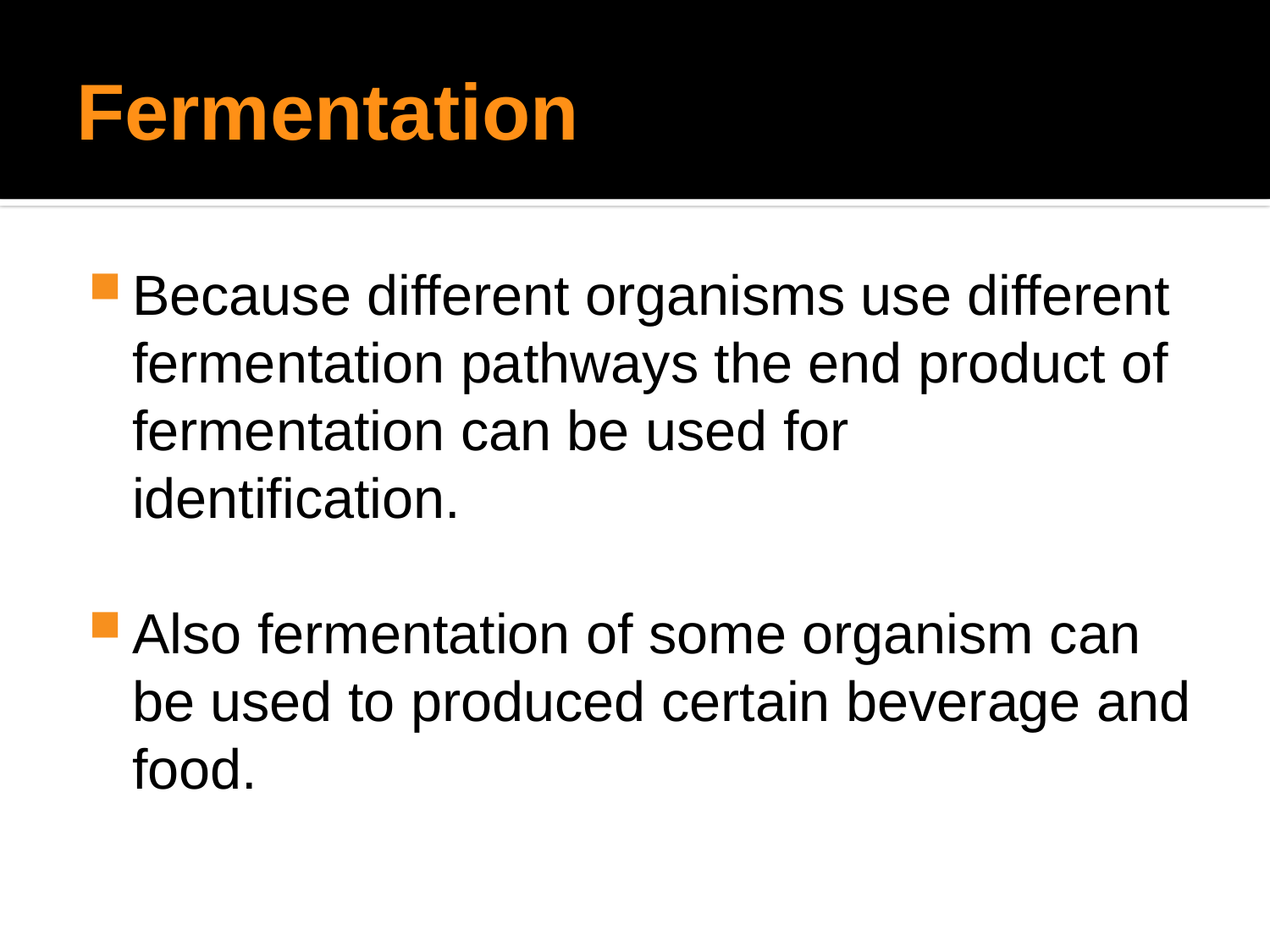

# Fermentation
Because different organisms use different fermentation pathways the end product of fermentation can be used for identification.

Also fermentation of some organism can be used to produced certain beverage and food.